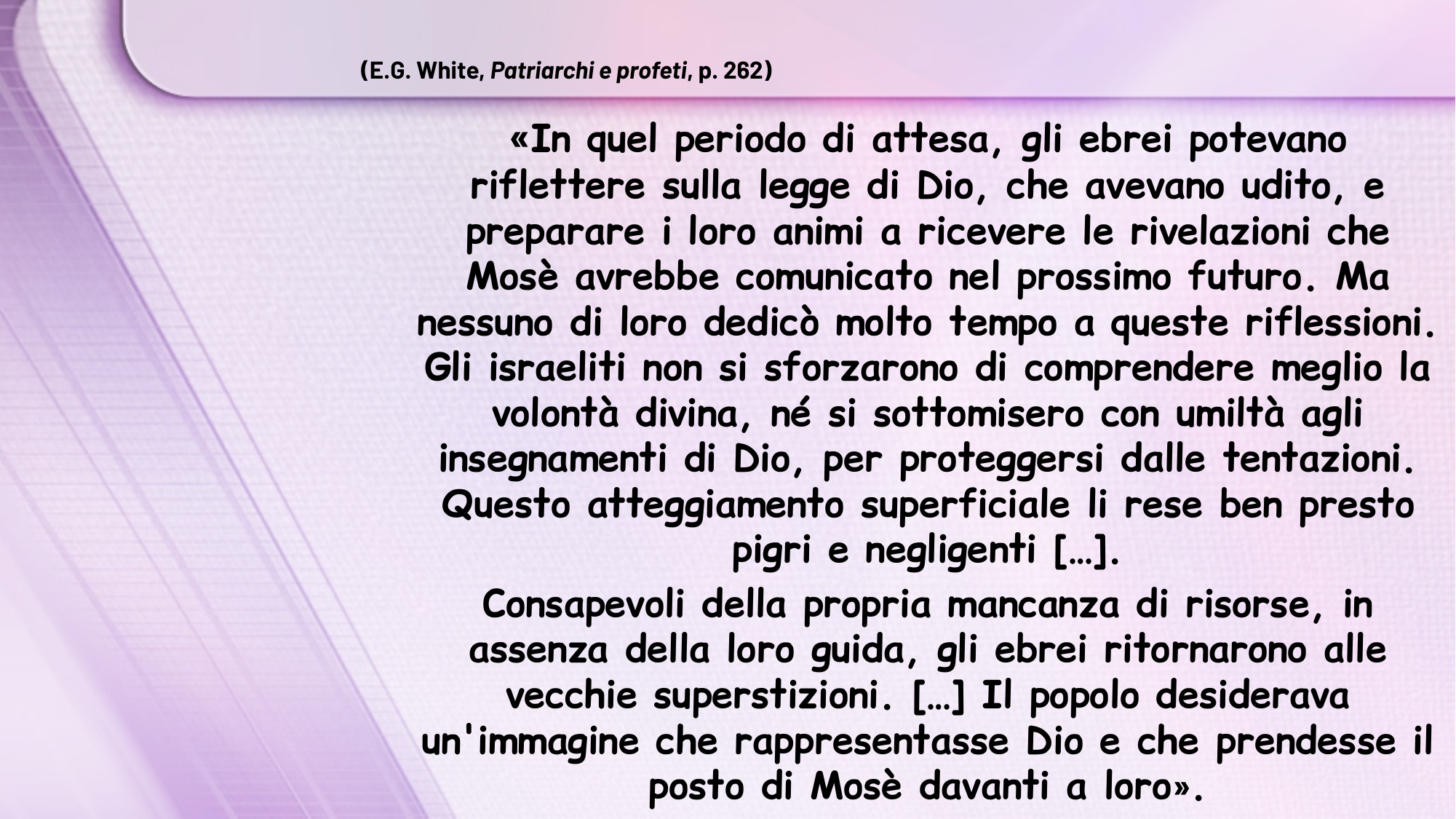

(E.G. White, Patriarchi e profeti, p. 262)
«In quel periodo di attesa, gli ebrei potevano riflettere sulla legge di Dio, che avevano udito, e preparare i loro animi a ricevere le rivelazioni che Mosè avrebbe comunicato nel prossimo futuro. Ma nessuno di loro dedicò molto tempo a queste riflessioni. Gli israeliti non si sforzarono di comprendere meglio la volontà divina, né si sottomisero con umiltà agli insegnamenti di Dio, per proteggersi dalle tentazioni. Questo atteggiamento superficiale li rese ben presto pigri e negligenti […].
Consapevoli della propria mancanza di risorse, in assenza della loro guida, gli ebrei ritornarono alle vecchie superstizioni. […] Il popolo desiderava un'immagine che rappresentasse Dio e che prendesse il posto di Mosè davanti a loro».